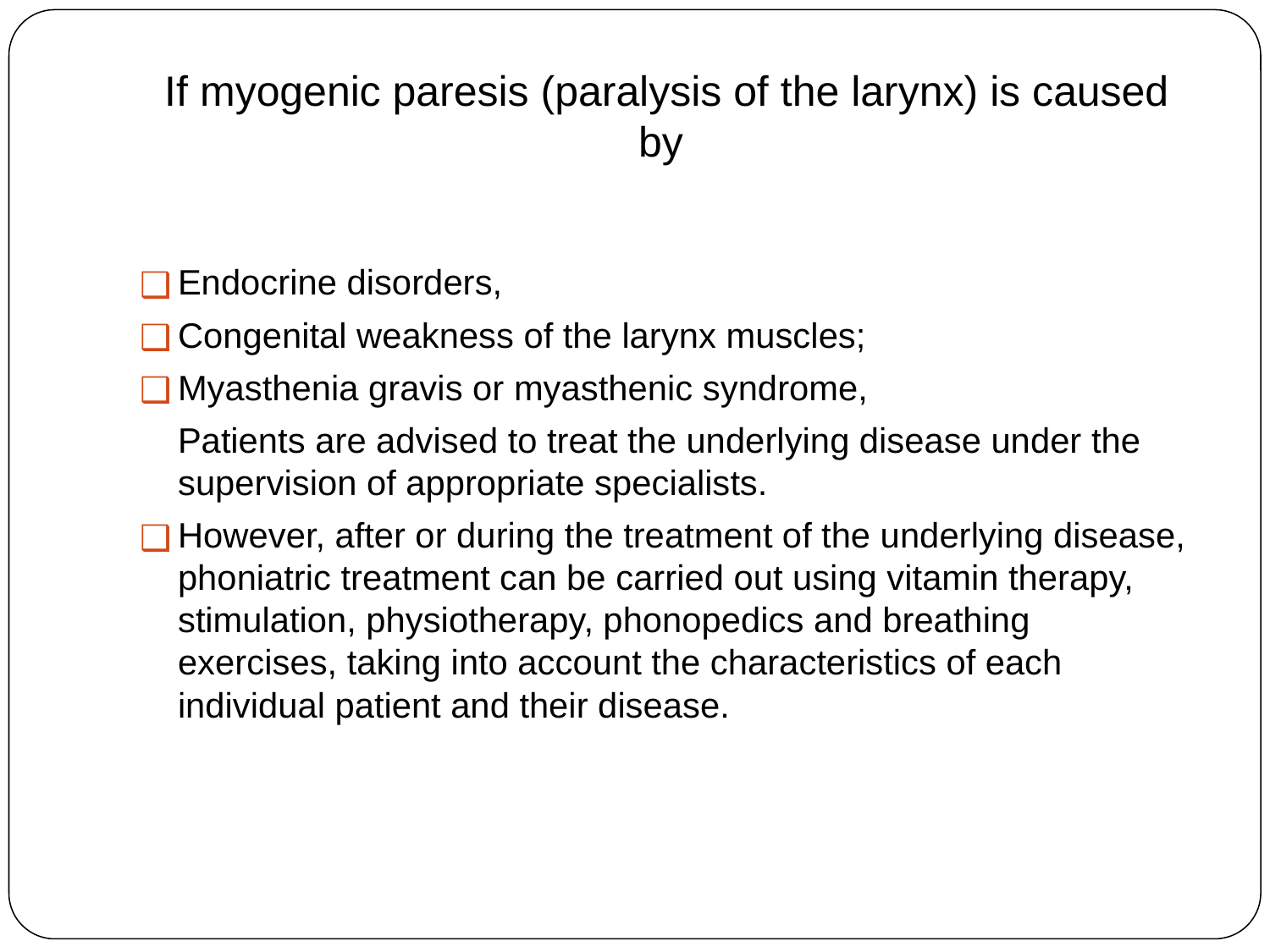

# If myogenic paresis (paralysis of the larynx) is caused by

Endocrine disorders,
Congenital weakness of the larynx muscles;
Myasthenia gravis or myasthenic syndrome,
Patients are advised to treat the underlying disease under the supervision of appropriate specialists.
However, after or during the treatment of the underlying disease, phoniatric treatment can be carried out using vitamin therapy, stimulation, physiotherapy, phonopedics and breathing exercises, taking into account the characteristics of each individual patient and their disease.